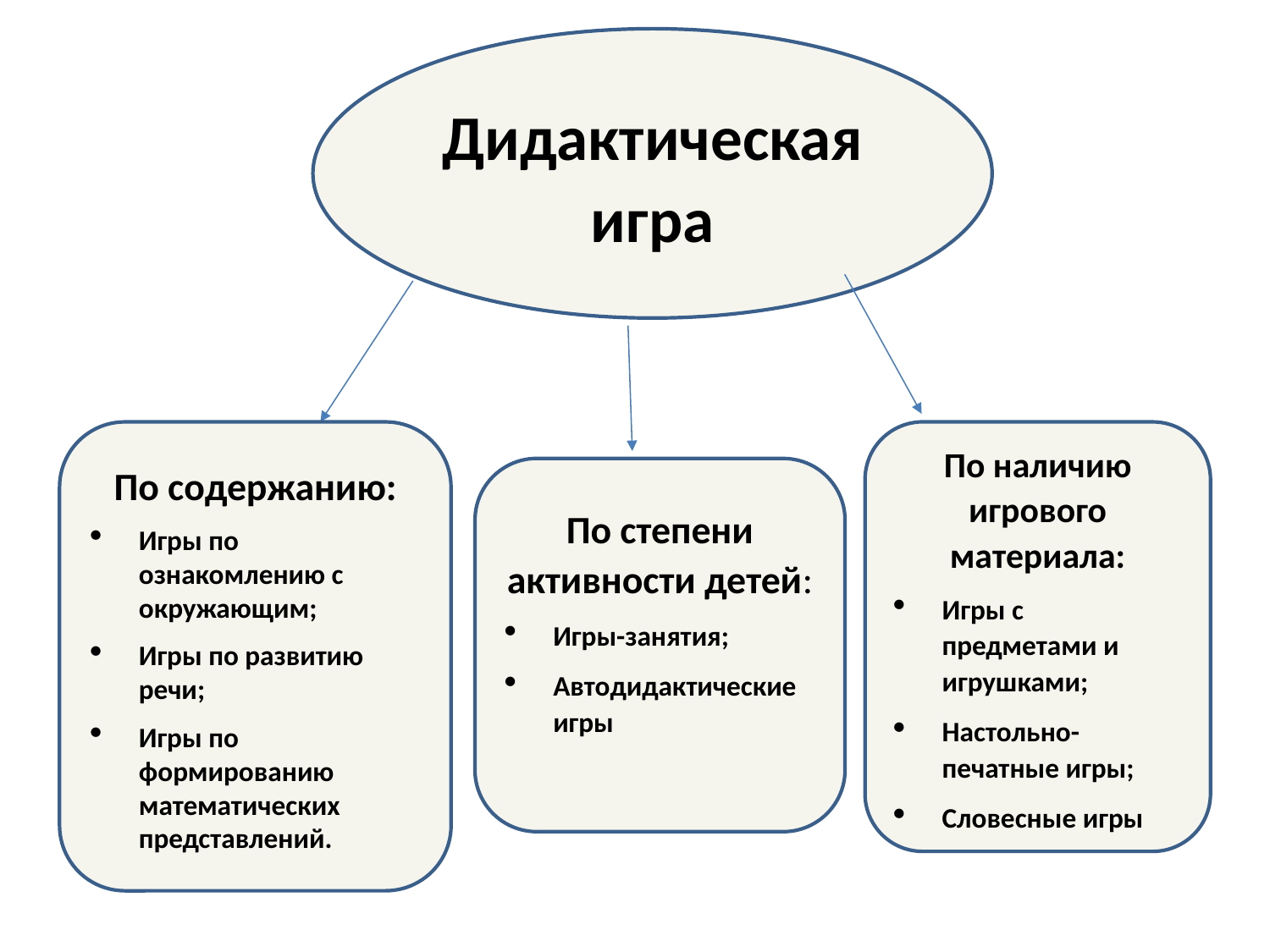

Дидактическая игра
По содержанию:
Игры по ознакомлению с окружающим;
Игры по развитию речи;
Игры по формированию математических представлений.
По наличию игрового материала:
Игры с предметами и игрушками;
Настольно-печатные игры;
Словесные игры
По степени активности детей:
Игры-занятия;
Автодидактические игры